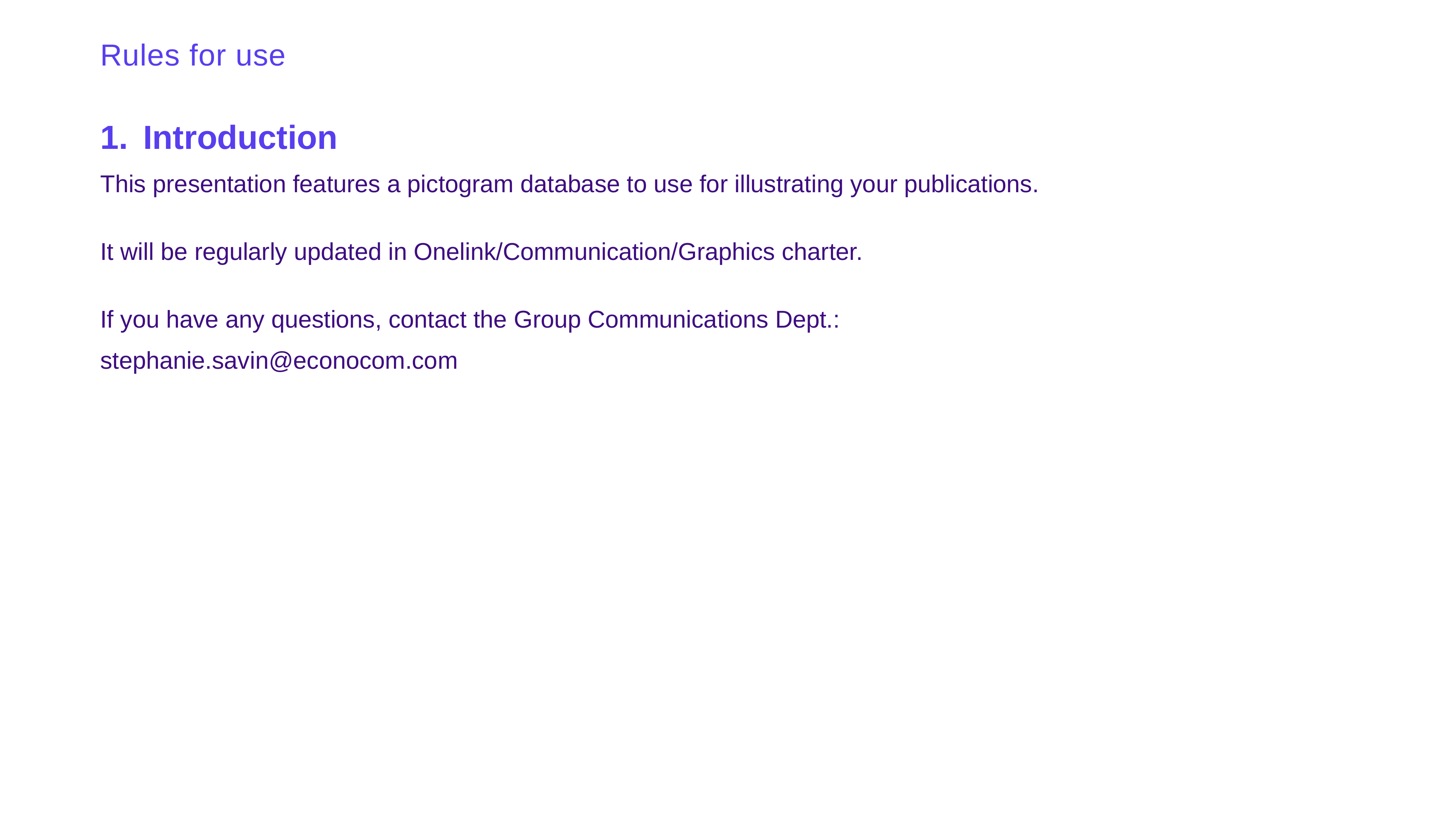

# Rules for use
Introduction
This presentation features a pictogram database to use for illustrating your publications.
It will be regularly updated in Onelink/Communication/Graphics charter.
If you have any questions, contact the Group Communications Dept.:
stephanie.savin@econocom.com